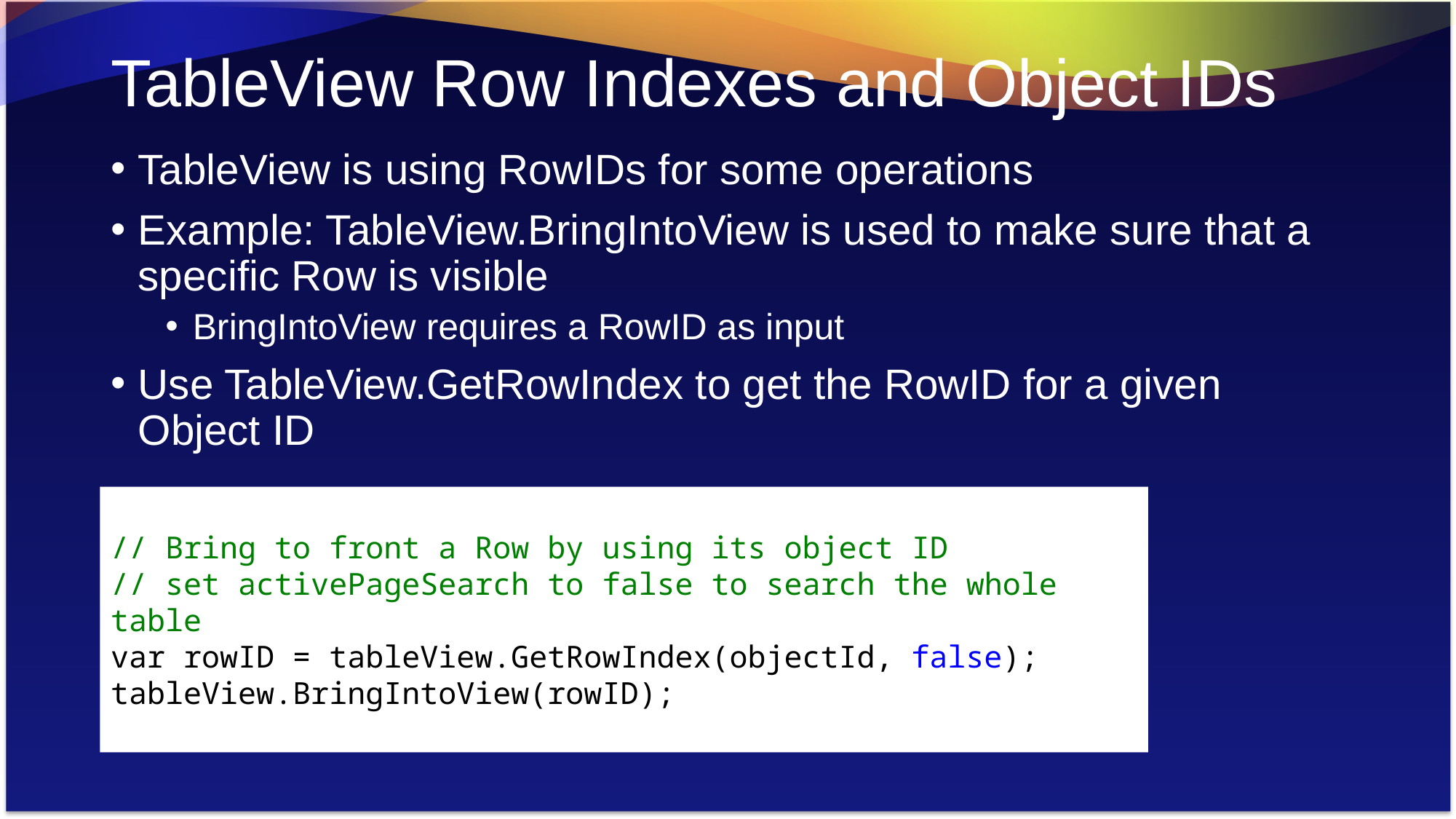

# TableView Row Indexes and Object IDs
TableView is using RowIDs for some operations
Example: TableView.BringIntoView is used to make sure that a specific Row is visible
BringIntoView requires a RowID as input
Use TableView.GetRowIndex to get the RowID for a given Object ID

// Bring to front a Row by using its object ID
// set activePageSearch to false to search the whole table
var rowID = tableView.GetRowIndex(objectId, false);
tableView.BringIntoView(rowID);